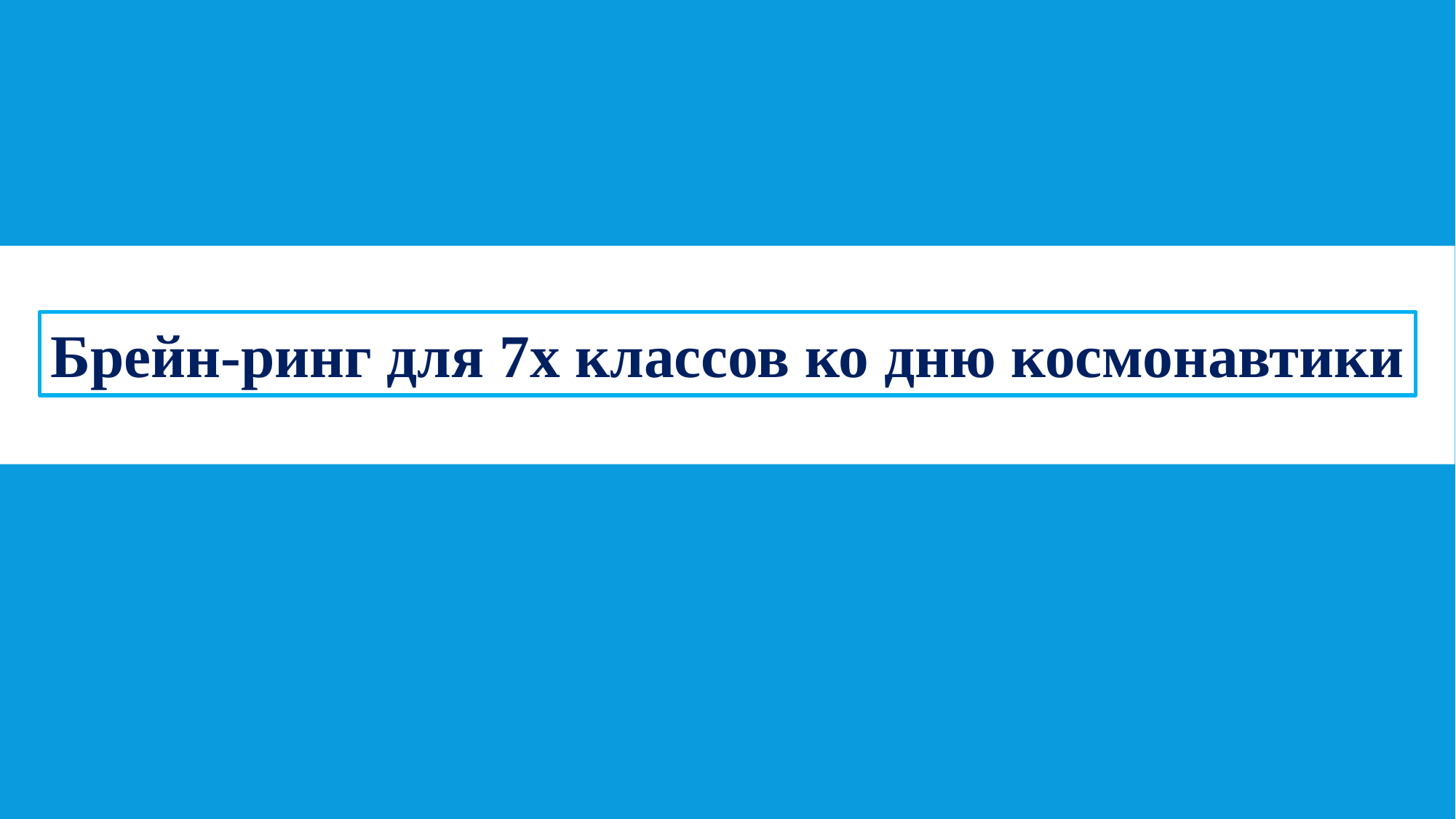

Брейн-ринг для 7х классов ко дню космонавтики